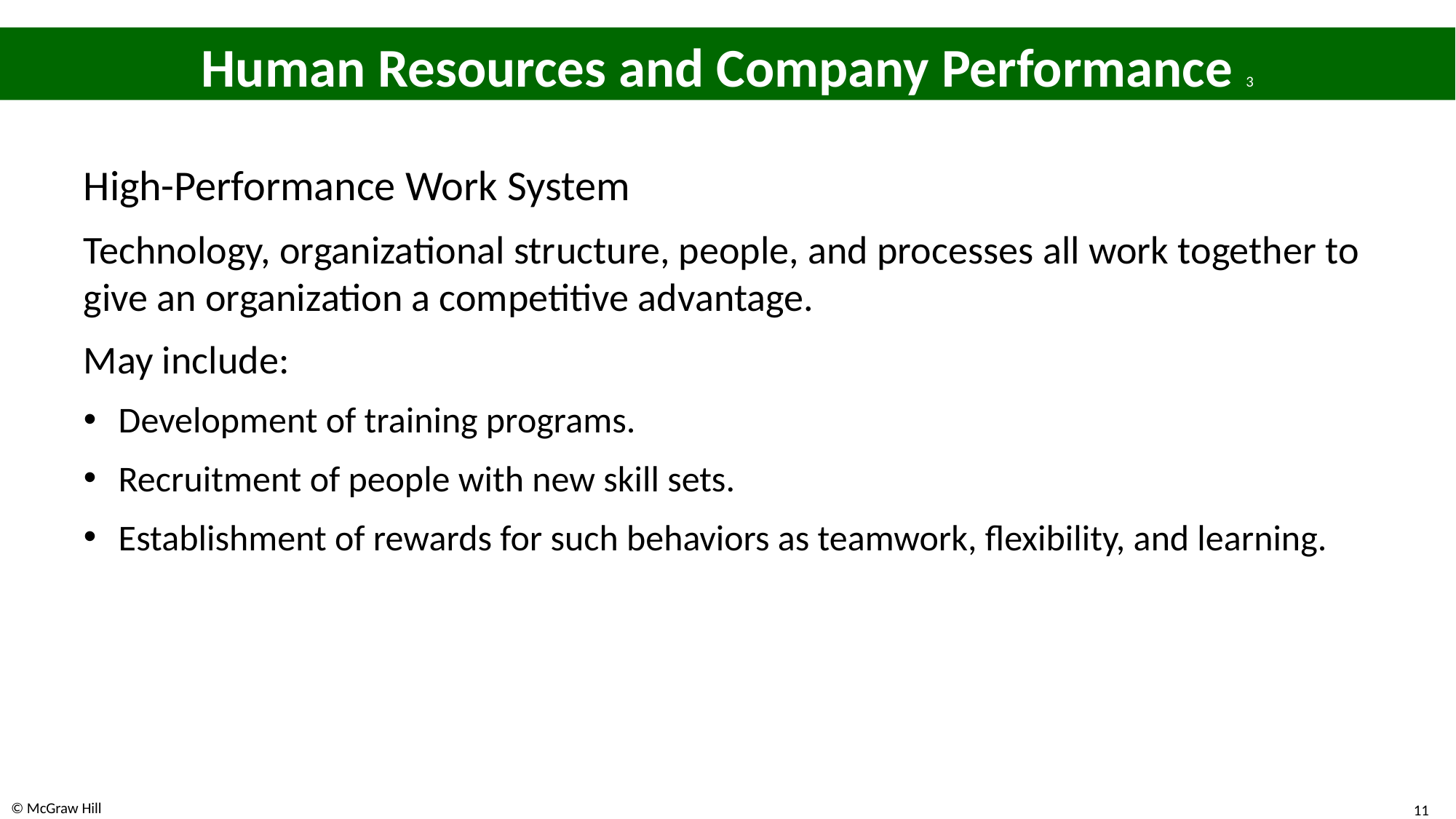

# Human Resources and Company Performance 3
High-Performance Work System
Technology, organizational structure, people, and processes all work together to give an organization a competitive advantage.
May include:
Development of training programs.
Recruitment of people with new skill sets.
Establishment of rewards for such behaviors as teamwork, flexibility, and learning.